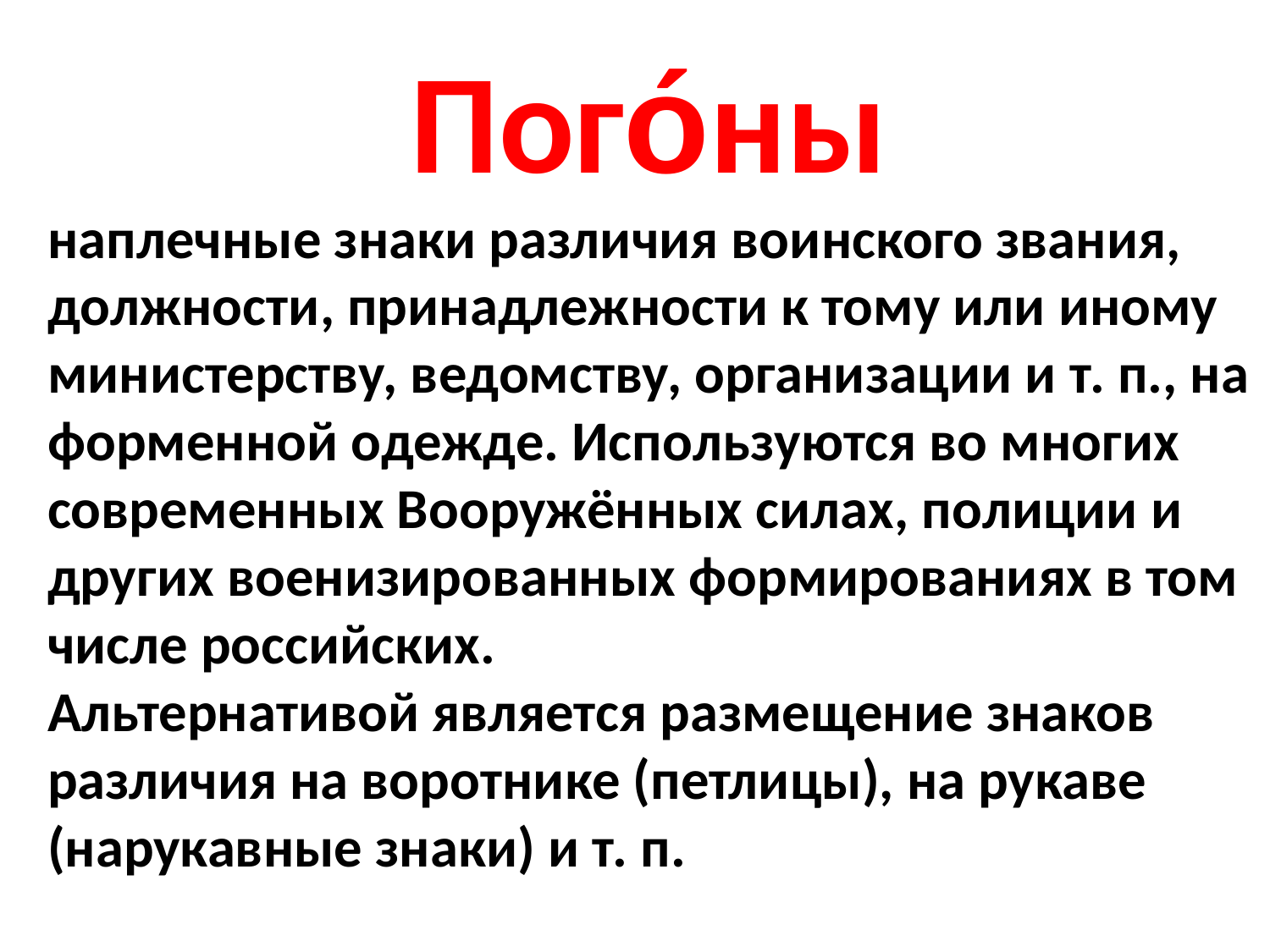

Пого́ны
наплечные знаки различия воинского звания, должности, принадлежности к тому или иному министерству, ведомству, организации и т. п., на форменной одежде. Используются во многих современных Вооружённых силах, полиции и других военизированных формированиях в том числе российских.
Альтернативой является размещение знаков различия на воротнике (петлицы), на рукаве (нарукавные знаки) и т. п.